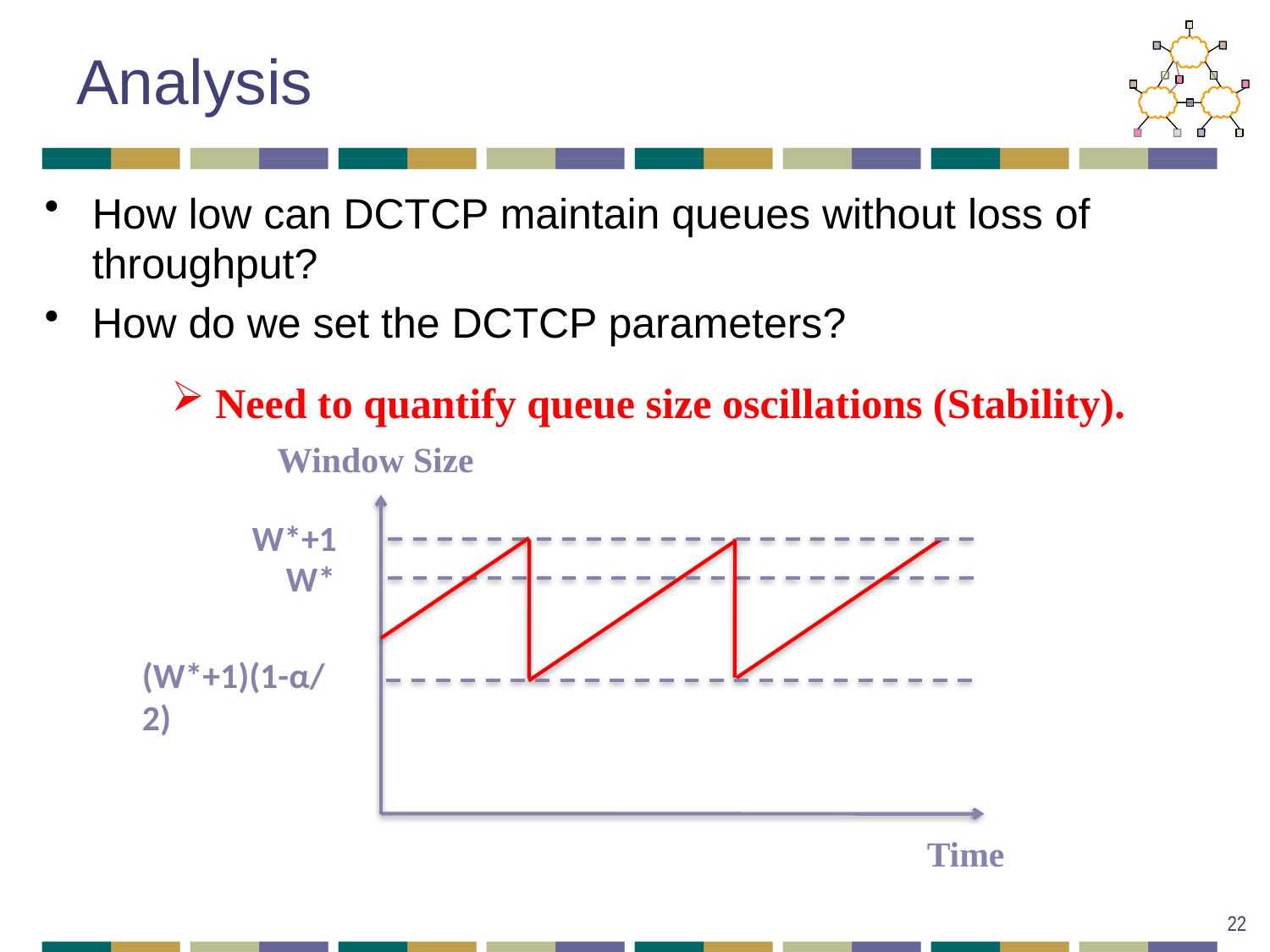

# Analysis
How low can DCTCP maintain queues without loss of throughput?
How do we set the DCTCP parameters?

 Need to quantify queue size oscillations (Stability).
Window Size
W*+1
W*
(W*+1)(1-α/2)
Time
22